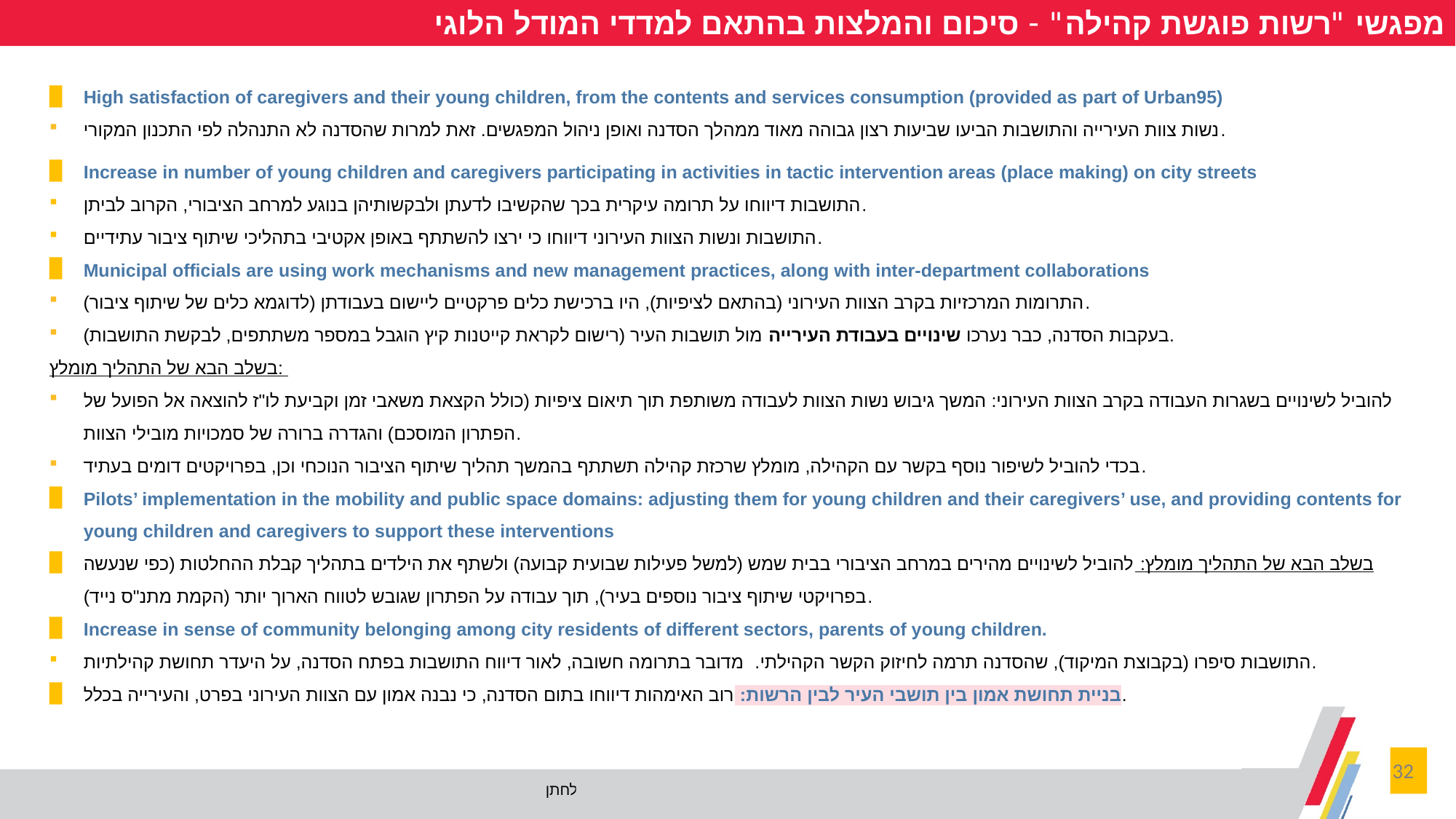

מפגשי "רשות פוגשת קהילה" - סיכום והמלצות בהתאם למדדי המודל הלוגי
High satisfaction of caregivers and their young children, from the contents and services consumption (provided as part of Urban95)
נשות צוות העירייה והתושבות הביעו שביעות רצון גבוהה מאוד ממהלך הסדנה ואופן ניהול המפגשים. זאת למרות שהסדנה לא התנהלה לפי התכנון המקורי.
Increase in number of young children and caregivers participating in activities in tactic intervention areas (place making) on city streets
התושבות דיווחו על תרומה עיקרית בכך שהקשיבו לדעתן ולבקשותיהן בנוגע למרחב הציבורי, הקרוב לביתן.
התושבות ונשות הצוות העירוני דיווחו כי ירצו להשתתף באופן אקטיבי בתהליכי שיתוף ציבור עתידיים.
Municipal officials are using work mechanisms and new management practices, along with inter-department collaborations
התרומות המרכזיות בקרב הצוות העירוני (בהתאם לציפיות), היו ברכישת כלים פרקטיים ליישום בעבודתן (לדוגמא כלים של שיתוף ציבור).
בעקבות הסדנה, כבר נערכו שינויים בעבודת העירייה מול תושבות העיר (רישום לקראת קייטנות קיץ הוגבל במספר משתתפים, לבקשת התושבות).
בשלב הבא של התהליך מומלץ:
להוביל לשינויים בשגרות העבודה בקרב הצוות העירוני: המשך גיבוש נשות הצוות לעבודה משותפת תוך תיאום ציפיות (כולל הקצאת משאבי זמן וקביעת לו"ז להוצאה אל הפועל של הפתרון המוסכם) והגדרה ברורה של סמכויות מובילי הצוות.
בכדי להוביל לשיפור נוסף בקשר עם הקהילה, מומלץ שרכזת קהילה תשתתף בהמשך תהליך שיתוף הציבור הנוכחי וכן, בפרויקטים דומים בעתיד.
Pilots’ implementation in the mobility and public space domains: adjusting them for young children and their caregivers’ use, and providing contents for young children and caregivers to support these interventions
בשלב הבא של התהליך מומלץ: להוביל לשינויים מהירים במרחב הציבורי בבית שמש (למשל פעילות שבועית קבועה) ולשתף את הילדים בתהליך קבלת ההחלטות (כפי שנעשה בפרויקטי שיתוף ציבור נוספים בעיר), תוך עבודה על הפתרון שגובש לטווח הארוך יותר (הקמת מתנ"ס נייד).
Increase in sense of community belonging among city residents of different sectors, parents of young children.
התושבות סיפרו (בקבוצת המיקוד), שהסדנה תרמה לחיזוק הקשר הקהילתי.  מדובר בתרומה חשובה, לאור דיווח התושבות בפתח הסדנה, על היעדר תחושת קהילתיות.
בניית תחושת אמון בין תושבי העיר לבין הרשות: רוב האימהות דיווחו בתום הסדנה, כי נבנה אמון עם הצוות העירוני בפרט, והעירייה בכלל.
32